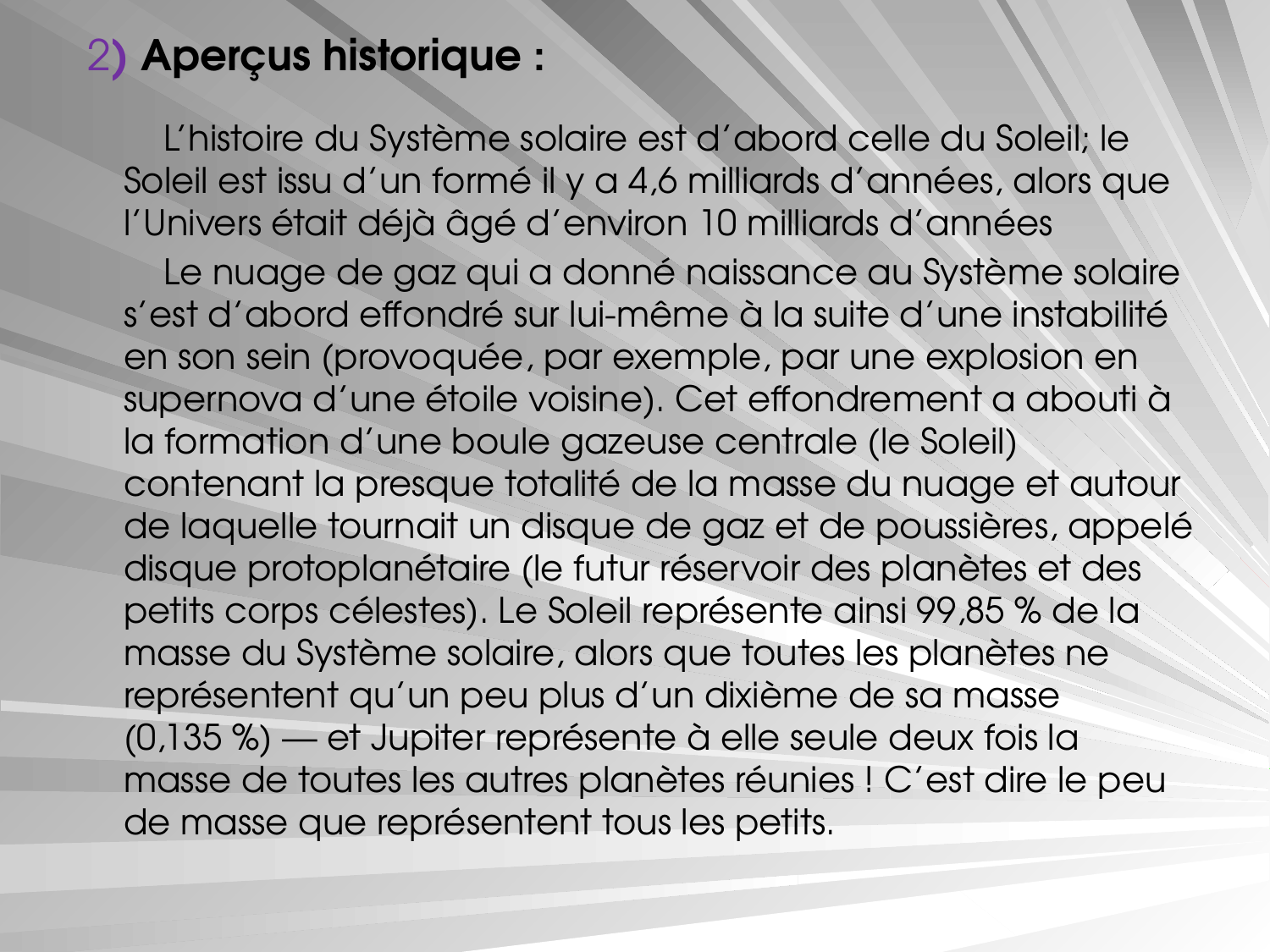

# 2) Aperçus historique :
         L’histoire du Système solaire est d’abord celle du Soleil; le Soleil est issu d’un formé il y a 4,6 milliards d’années, alors que l’Univers était déjà âgé d’environ 10 milliards d’années
         Le nuage de gaz qui a donné naissance au Système solaire s’est d’abord effondré sur lui-même à la suite d’une instabilité en son sein (provoquée, par exemple, par une explosion en supernova d’une étoile voisine). Cet effondrement a abouti à la formation d’une boule gazeuse centrale (le Soleil) contenant la presque totalité de la masse du nuage et autour de laquelle tournait un disque de gaz et de poussières, appelé disque protoplanétaire (le futur réservoir des planètes et des petits corps célestes). Le Soleil représente ainsi 99,85 % de la masse du Système solaire, alors que toutes les planètes ne représentent qu’un peu plus d’un dixième de sa masse (0,135 %) — et Jupiter représente à elle seule deux fois la masse de toutes les autres planètes réunies ! C’est dire le peu de masse que représentent tous les petits.